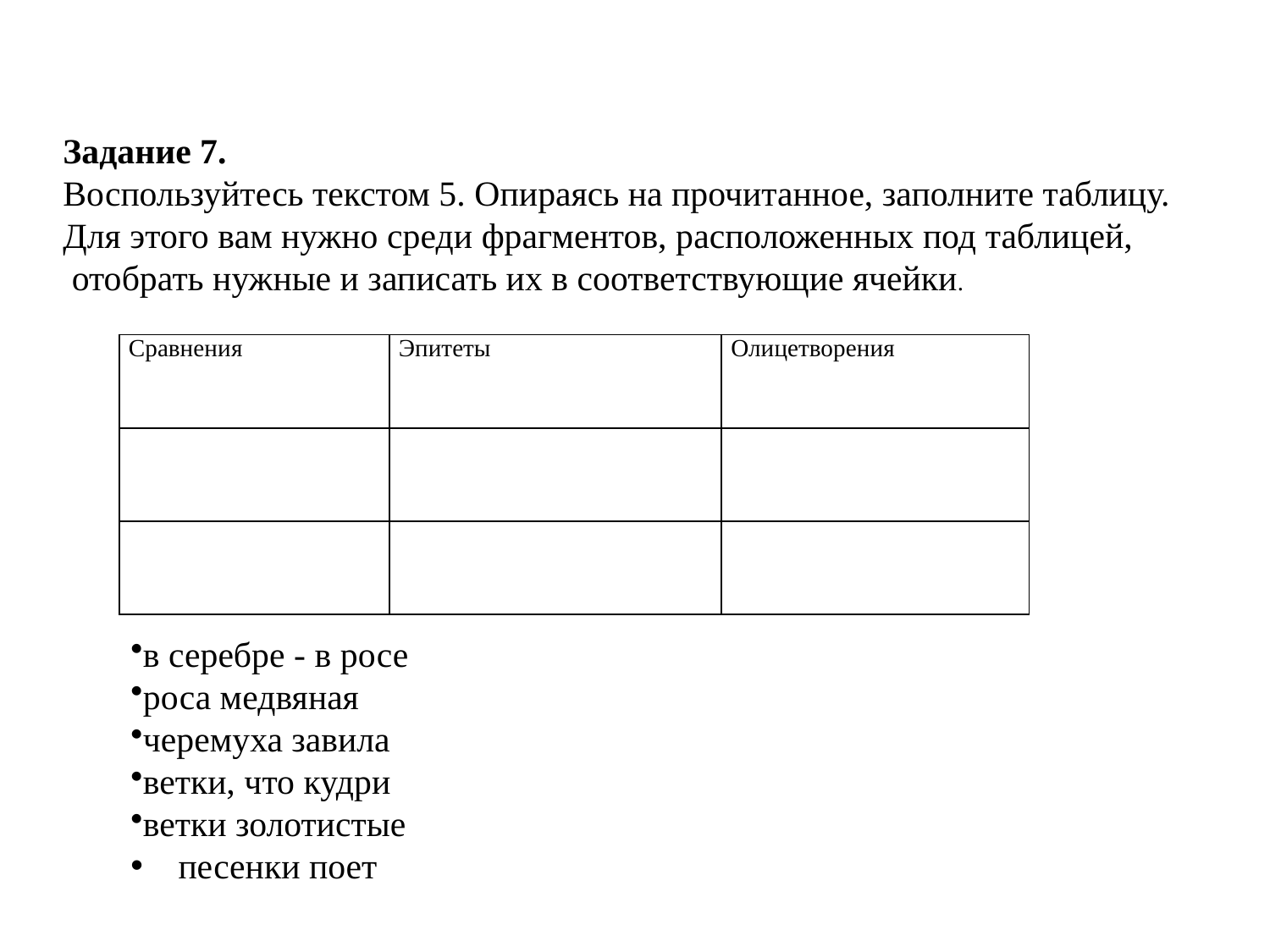

Задание 7.
Воспользуйтесь текстом 5. Опираясь на прочитанное, заполните таблицу.
Для этого вам нужно среди фрагментов, расположенных под таблицей,
 отобрать нужные и записать их в соответствующие ячейки.

| Сравнения | Эпитеты | Олицетворения |
| --- | --- | --- |
|  |  |  |
|  |  |  |
в серебре - в росе
роса медвяная
черемуха завила
ветки, что кудри
ветки золотистые
песенки поет